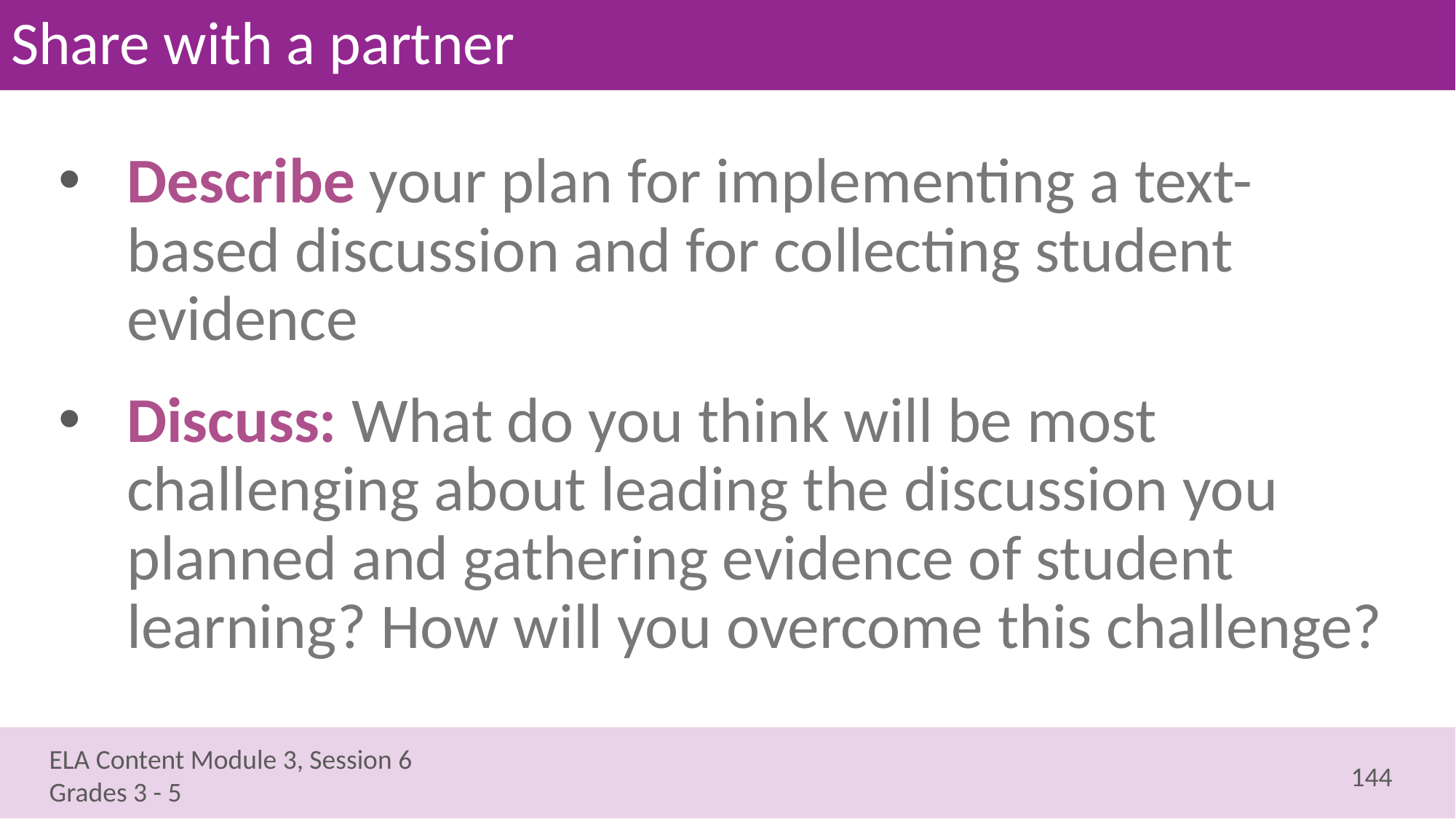

# Share with a partner
Describe your plan for implementing a text-based discussion and for collecting student evidence

Discuss: What do you think will be most challenging about leading the discussion you planned and gathering evidence of student learning? How will you overcome this challenge?
144